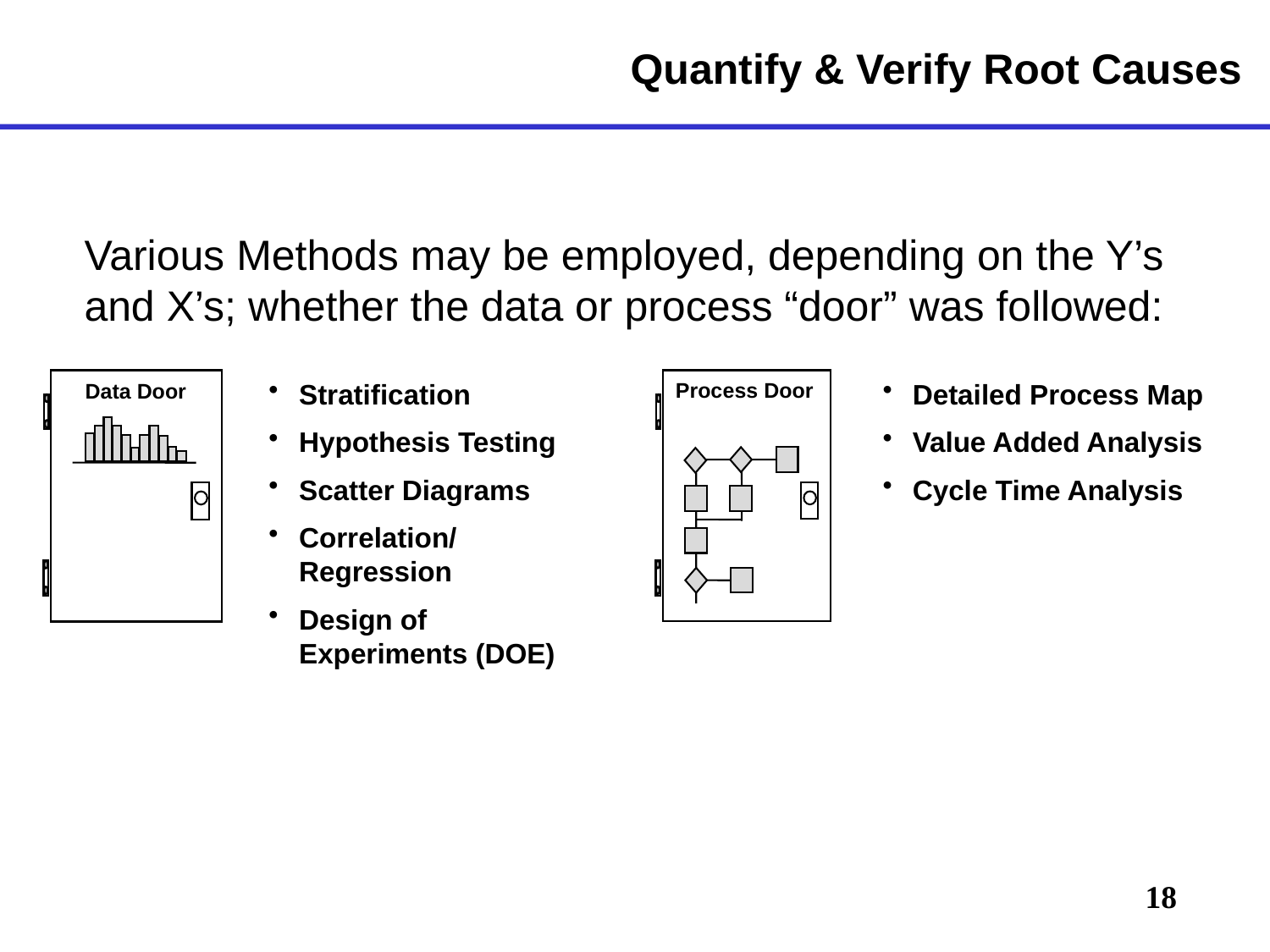

# Quantify & Verify Root Causes
Various Methods may be employed, depending on the Y’s and X’s; whether the data or process “door” was followed:

Data Door

Stratification
Hypothesis Testing
Scatter Diagrams
Correlation/Regression
Design of Experiments (DOE)
Process Door

Detailed Process Map
Value Added Analysis
Cycle Time Analysis